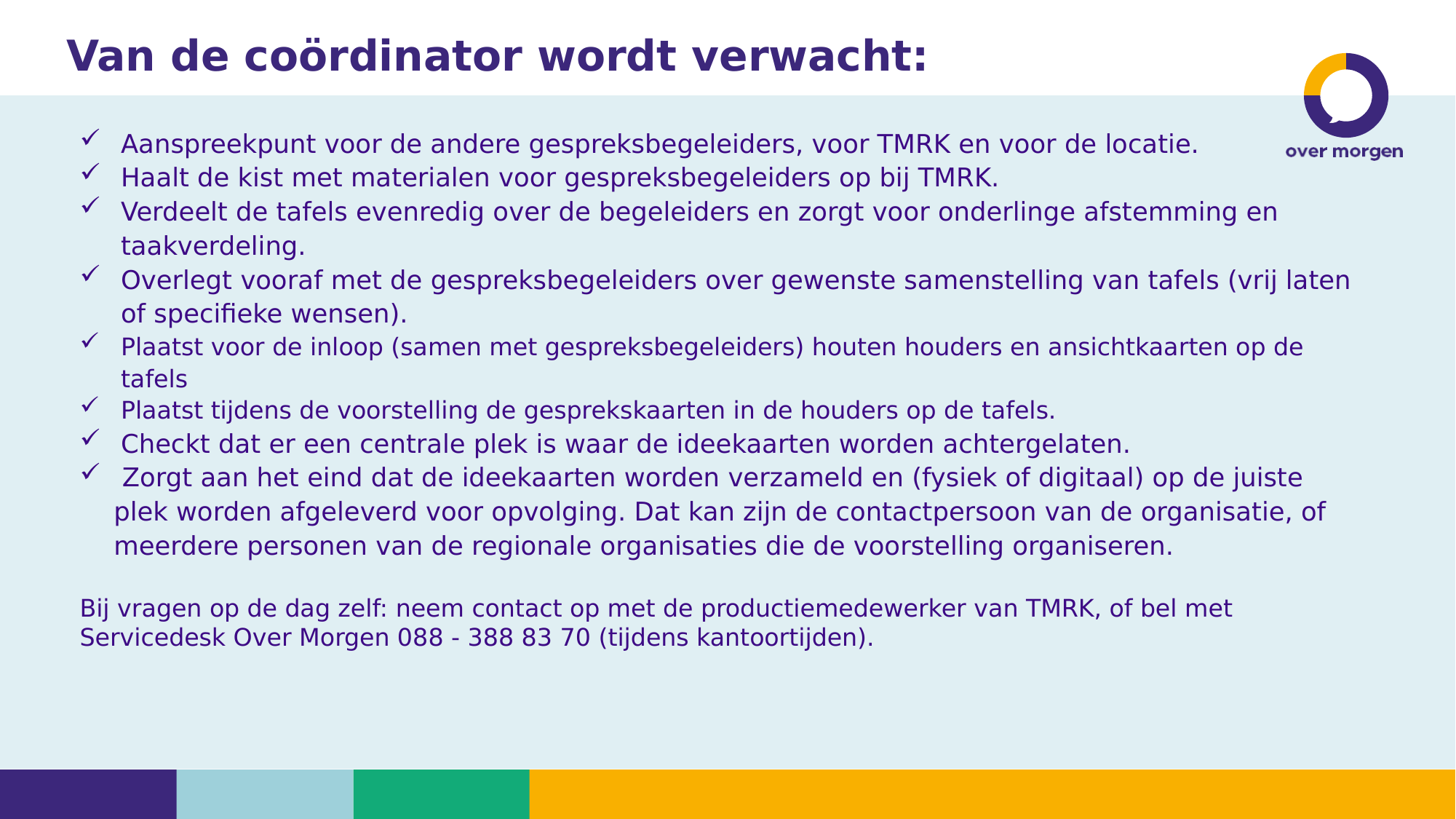

# Van de coördinator wordt verwacht:
Aanspreekpunt voor de andere gespreksbegeleiders, voor TMRK en voor de locatie.
Haalt de kist met materialen voor gespreksbegeleiders op bij TMRK.
Verdeelt de tafels evenredig over de begeleiders en zorgt voor onderlinge afstemming en taakverdeling.
Overlegt vooraf met de gespreksbegeleiders over gewenste samenstelling van tafels (vrij laten of specifieke wensen).
Plaatst voor de inloop (samen met gespreksbegeleiders) houten houders en ansichtkaarten op de tafels
Plaatst tijdens de voorstelling de gesprekskaarten in de houders op de tafels.
Checkt dat er een centrale plek is waar de ideekaarten worden achtergelaten.
 Zorgt aan het eind dat de ideekaarten worden verzameld en (fysiek of digitaal) op de juiste   plek worden afgeleverd voor opvolging. Dat kan zijn de contactpersoon van de organisatie, of meerdere personen van de regionale organisaties die de voorstelling organiseren.

Bij vragen op de dag zelf: neem contact op met de productiemedewerker van TMRK, of bel met Servicedesk Over Morgen 088 - 388 83 70 (tijdens kantoortijden).